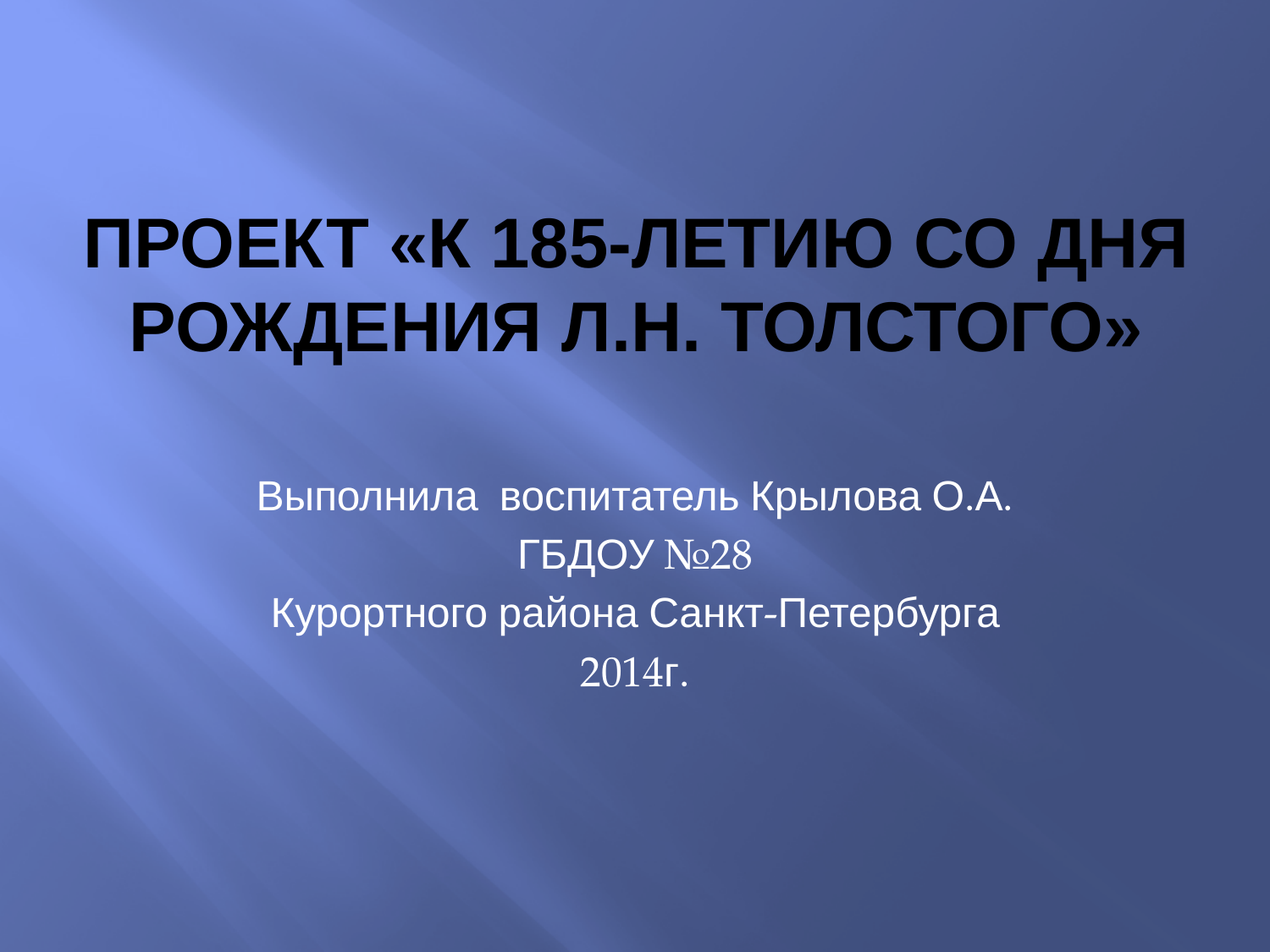

# Проект «к 185-летию со дня рождения Л.Н. Толстого»
Выполнила  воспитатель Крылова О.А.
ГБДОУ №28
Курортного района Санкт-Петербурга
2014г.